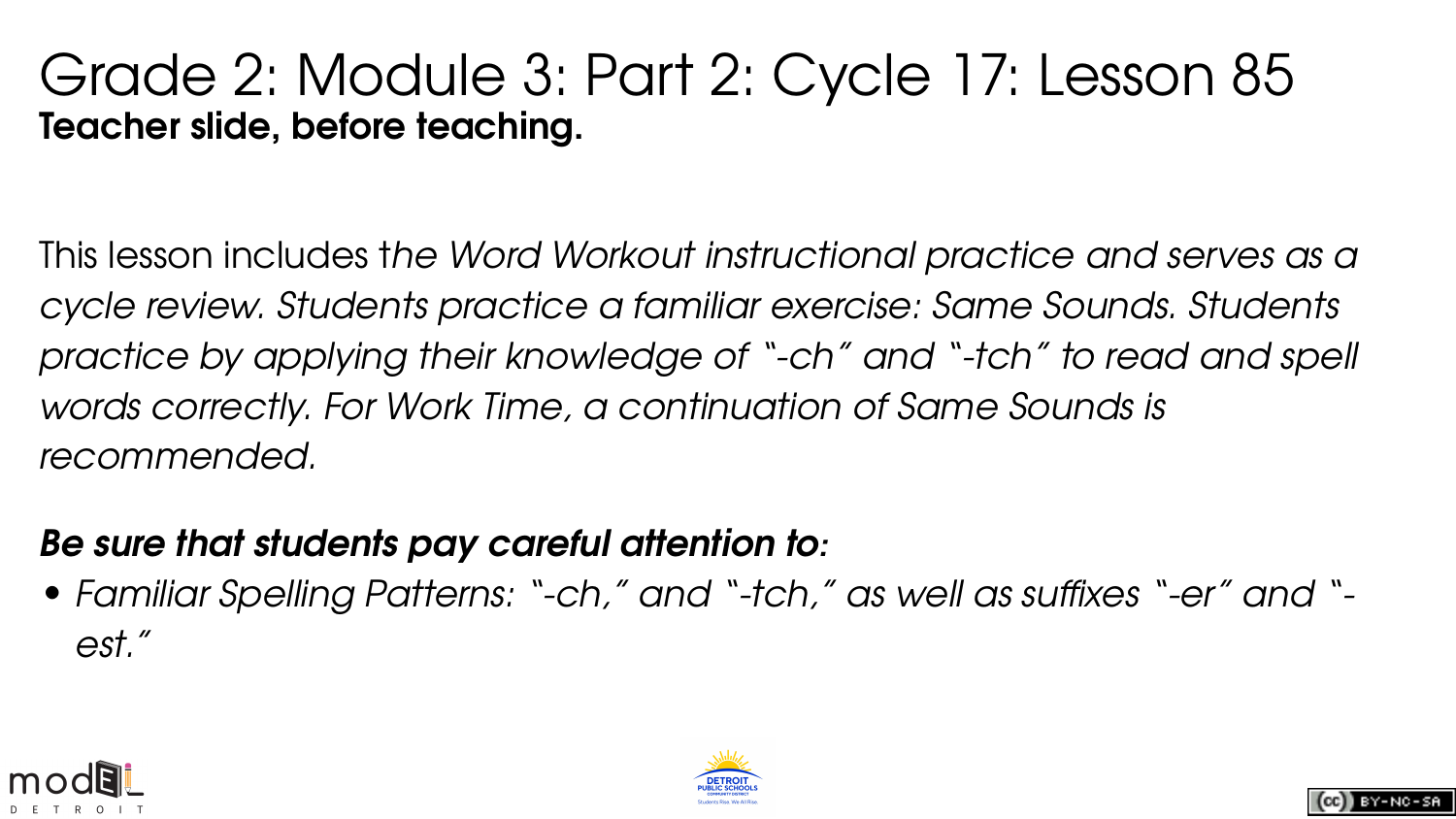

# Grade 2: Module 3: Part 2: Cycle 17: Lesson 85
Teacher slide, before teaching.

This lesson includes the Word Workout instructional practice and serves as a cycle review. Students practice a familiar exercise: Same Sounds. Students practice by applying their knowledge of “-ch” and “-tch” to read and spell words correctly. For Work Time, a continuation of Same Sounds is recommended.

Be sure that students pay careful attention to:
Familiar Spelling Patterns: “-ch,” and “-tch,” as well as suffixes “-er” and “-est.”